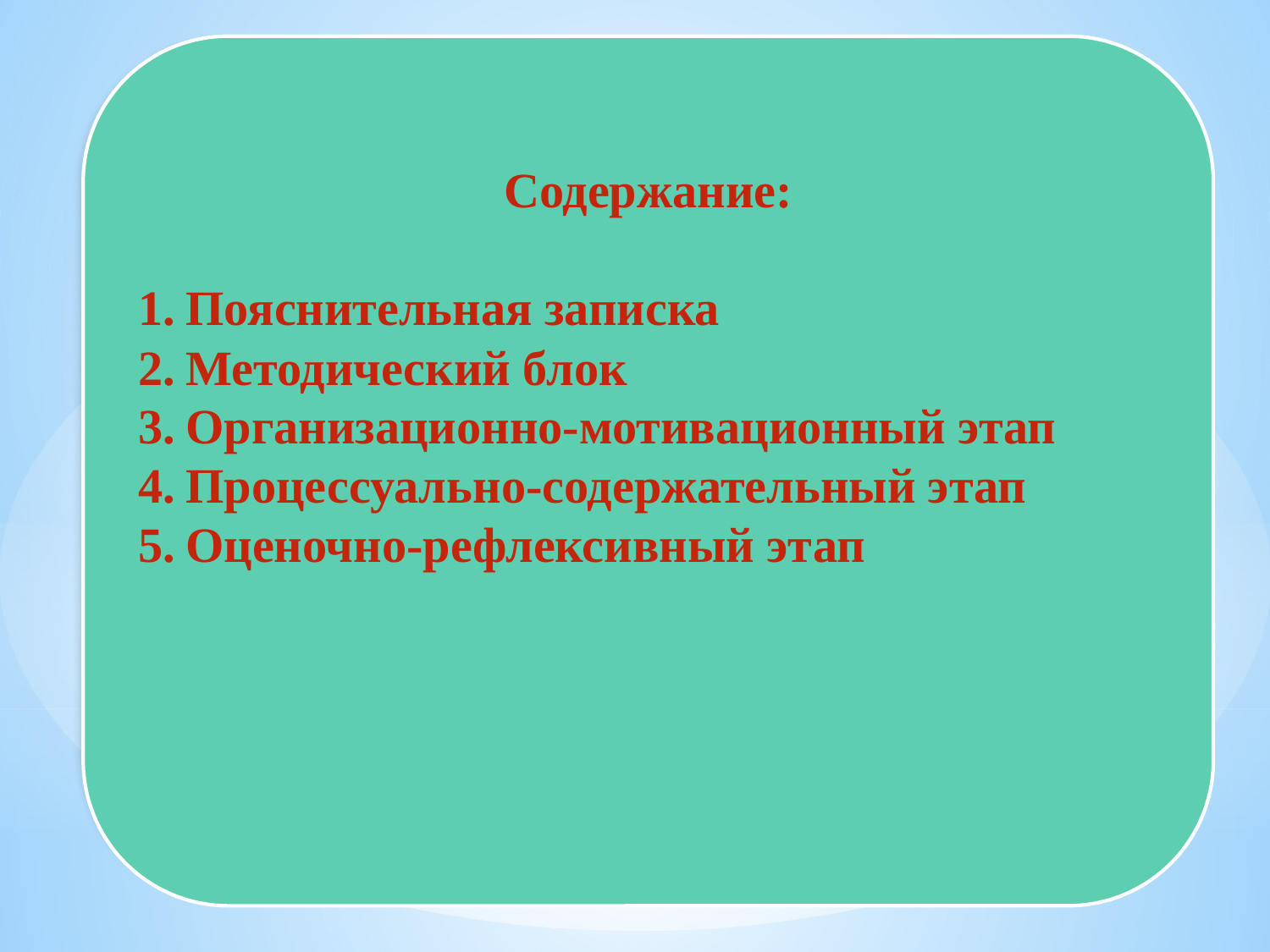

Содержание:

Пояснительная записка
Методический блок
Организационно-мотивационный этап
Процессуально-содержательный этап
Оценочно-рефлексивный этап